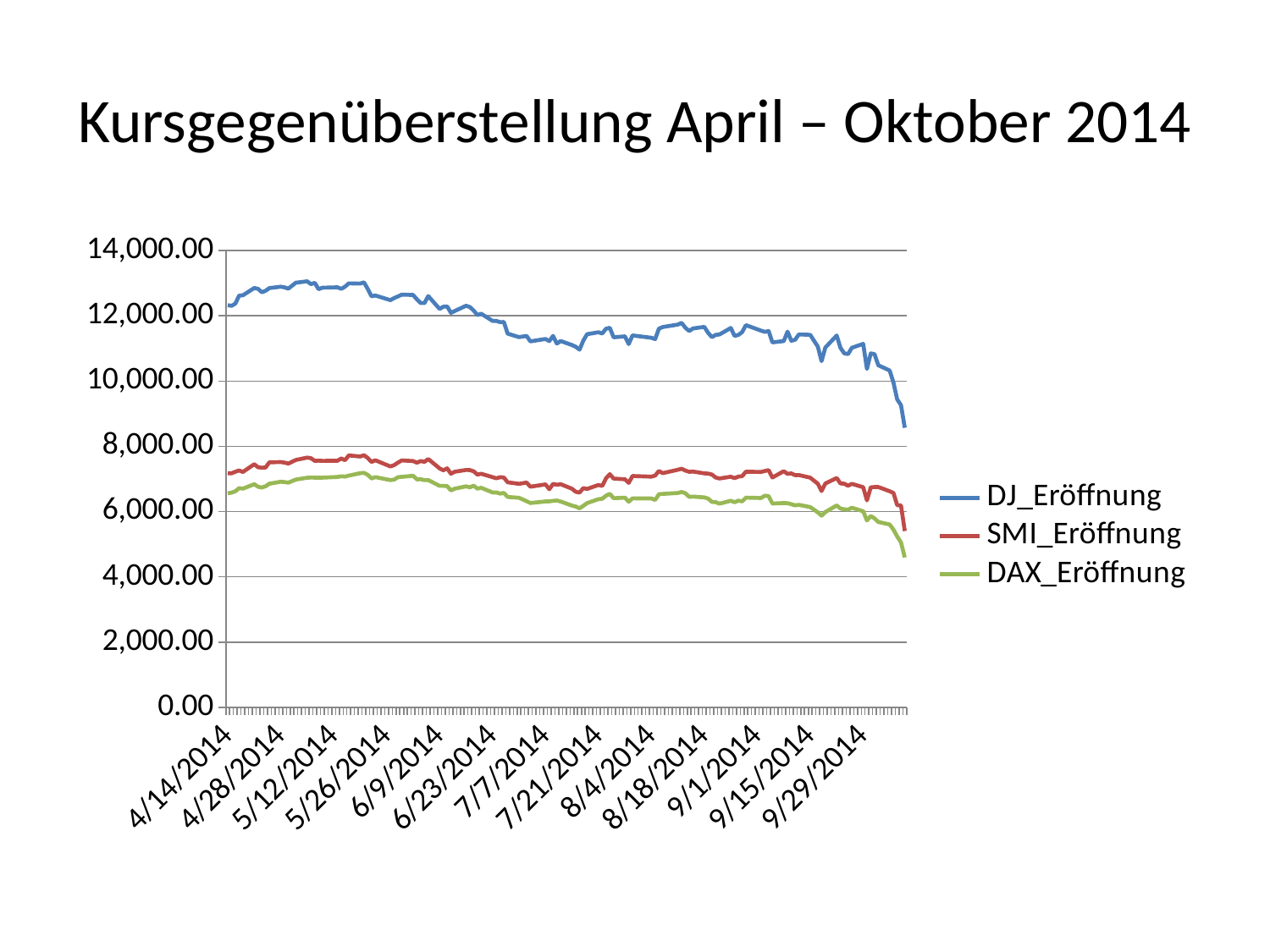

# Kursgegenüberstellung April – Oktober 2014

### Chart

| Category | DJ_Eröffnung | SMI_Eröffnung | DAX_Eröffnung |
|---|---|---|---|
| 41922 | 8568.67 | 5404.89 | 4594.53 |
| 41921 | 9261.69 | 6186.33 | 5054.9 |
| 41920 | 9437.23 | 6198.48 | 5237.11 |
| 41919 | 9955.42 | 6572.12 | 5450.38 |
| 41918 | 10322.52 | 6623.56 | 5606.07 |
| 41915 | 10483.96 | 6754.33 | 5682.33 |
| 41914 | 10825.54 | 6752.11 | 5794.1 |
| 41913 | 10847.4 | 6744.13 | 5865.08 |
| 41912 | 10371.58 | 6343.7 | 5728.3 |
| 41911 | 11139.62 | 6748.58 | 6010.1 |
| 41908 | 11019.04 | 6850.45 | 6118.13 |
| 41907 | 10827.17 | 6793.26 | 6057.61 |
| 41906 | 10850.02 | 6854.74 | 6071.32 |
| 41905 | 11015.69 | 6861.63 | 6091.85 |
| 41904 | 11394.42 | 7029.23 | 6188.58 |
| 41901 | 11027.51 | 6861.77 | 5986.94 |
| 41900 | 10609.01 | 6629.75 | 5875.05 |
| 41899 | 11056.58 | 6855.98 | 5977.68 |
| 41897 | 11416.37 | 7040.94 | 6138.42 |
| 41894 | 11429.32 | 7119.52 | 6206.97 |
| 41893 | 11264.44 | 7117.36 | 6192.61 |
| 41892 | 11233.91 | 7170.25 | 6225.3 |
| 41891 | 11514.73 | 7156.78 | 6258.26 |
| 41890 | 11224.87 | 7237.88 | 6262.34 |
| 41887 | 11185.63 | 7045.3 | 6247.64 |
| 41886 | 11532.48 | 7270.62 | 6477.2 |
| 41885 | 11506.01 | 7243.48 | 6488.12 |
| 41884 | 11545.63 | 7215.57 | 6416.85 |
| 41880 | 11713.23 | 7222.2 | 6427.86 |
| 41879 | 11499.87 | 7087.19 | 6313.91 |
| 41878 | 11412.46 | 7072.78 | 6336.35 |
| 41877 | 11383.56 | 7025.43 | 6287.81 |
| 41876 | 11626.19 | 7070.31 | 6332.94 |
| 41873 | 11426.79 | 7014.44 | 6243.53 |
| 41872 | 11415.23 | 7045.62 | 6290.32 |
| 41871 | 11345.94 | 7135.73 | 6297.83 |
| 41870 | 11478.09 | 7164.43 | 6398.83 |
| 41869 | 11659.65 | 7172.86 | 6436.14 |
| 41866 | 11611.21 | 7226.97 | 6460.22 |
| 41865 | 11532.07 | 7220.1 | 6450.73 |
| 41864 | 11632.81 | 7258.34 | 6562.97 |
| 41863 | 11781.7 | 7313.2 | 6601.7 |
| 41862 | 11729.67 | 7282.73 | 6570.52 |
| 41858 | 11655.42 | 7179.0 | 6542.96 |
| 41857 | 11603.64 | 7246.08 | 6531.55 |
| 41856 | 11286.02 | 7103.24 | 6356.4 |
| 41855 | 11326.32 | 7070.5 | 6403.3 |
| 41850 | 11397.56 | 7091.11 | 6406.03 |
| 41849 | 11133.44 | 6879.94 | 6302.88 |
| 41848 | 11369.47 | 6991.28 | 6428.36 |
| 41845 | 11341.14 | 7011.12 | 6411.71 |
| 41844 | 11630.34 | 7147.41 | 6546.17 |
| 41843 | 11603.39 | 7018.86 | 6486.05 |
| 41842 | 11457.9 | 6787.28 | 6395.06 |
| 41841 | 11495.02 | 6816.59 | 6381.44 |
| 41838 | 11436.56 | 6694.85 | 6261.48 |
| 41837 | 11238.39 | 6719.75 | 6177.07 |
| 41836 | 10961.89 | 6584.5 | 6100.62 |
| 41835 | 11050.8 | 6606.53 | 6154.89 |
| 41834 | 11103.64 | 6701.5 | 6184.65 |
| 41831 | 11226.17 | 6840.57 | 6310.17 |
| 41830 | 11148.01 | 6823.51 | 6338.63 |
| 41829 | 11381.93 | 6849.82 | 6330.69 |
| 41828 | 11225.03 | 6684.97 | 6314.17 |
| 41827 | 11289.19 | 6834.06 | 6312.32 |
| 41823 | 11216.0 | 6763.45 | 6262.98 |
| 41822 | 11382.34 | 6890.95 | 6319.6 |
| 41820 | 11345.7 | 6850.74 | 6423.37 |
| 41817 | 11452.85 | 6897.48 | 6449.04 |
| 41816 | 11808.57 | 7043.99 | 6571.55 |
| 41815 | 11805.31 | 7054.2 | 6551.66 |
| 41814 | 11842.36 | 7020.32 | 6588.06 |
| 41813 | 11843.83 | 7055.43 | 6586.83 |
| 41810 | 12062.19 | 7159.46 | 6730.52 |
| 41809 | 12022.54 | 7133.45 | 6704.22 |
| 41808 | 12158.68 | 7235.64 | 6795.18 |
| 41807 | 12269.65 | 7273.94 | 6743.5 |
| 41806 | 12306.86 | 7276.08 | 6773.43 |
| 41803 | 12144.59 | 7220.97 | 6701.5 |
| 41802 | 12089.63 | 7159.35 | 6647.6 |
| 41801 | 12286.34 | 7325.99 | 6781.88 |
| 41800 | 12277.71 | 7265.97 | 6789.28 |
| 41799 | 12210.13 | 7323.18 | 6790.18 |
| 41796 | 12602.74 | 7610.9 | 6966.09 |
| 41795 | 12388.81 | 7524.5 | 6964.71 |
| 41794 | 12391.86 | 7548.73 | 6993.69 |
| 41793 | 12503.2 | 7498.66 | 6986.92 |
| 41792 | 12637.67 | 7549.52 | 7098.7 |
| 41789 | 12647.36 | 7568.51 | 7065.79 |
| 41788 | 12593.87 | 7502.26 | 7055.72 |
| 41787 | 12542.9 | 7425.3 | 6980.69 |
| 41786 | 12479.63 | 7383.76 | 6966.05 |
| 41782 | 12620.9 | 7573.05 | 7057.52 |
| 41781 | 12597.69 | 7520.95 | 7016.21 |
| 41780 | 12824.94 | 7644.77 | 7129.07 |
| 41779 | 13026.04 | 7727.52 | 7188.07 |
| 41778 | 12985.41 | 7687.88 | 7177.02 |
| 41775 | 12992.74 | 7721.5 | 7103.84 |
| 41774 | 12891.29 | 7574.78 | 7072.12 |
| 41773 | 12825.12 | 7628.37 | 7081.72 |
| 41772 | 12872.08 | 7558.3 | 7062.6 |
| 41768 | 12860.68 | 7555.29 | 7040.79 |
| 41767 | 12814.84 | 7560.8 | 7037.63 |
| 41766 | 13010.82 | 7554.44 | 7040.84 |
| 41765 | 12968.89 | 7636.92 | 7043.65 |
| 41764 | 13056.57 | 7653.9 | 7036.99 |
| 41761 | 13012.53 | 7582.97 | 6982.06 |
| 41759 | 12831.45 | 7470.08 | 6888.21 |
| 41758 | 12870.37 | 7502.13 | 6905.42 |
| 41757 | 12890.72 | 7518.38 | 6914.4 |
| 41754 | 12848.38 | 7510.86 | 6855.67 |
| 41753 | 12764.68 | 7353.3 | 6776.93 |
| 41752 | 12721.45 | 7345.29 | 6739.65 |
| 41751 | 12825.02 | 7359.56 | 6762.44 |
| 41750 | 12850.91 | 7452.41 | 6840.68 |
| 41747 | 12626.76 | 7215.5 | 6703.02 |
| 41746 | 12617.4 | 7260.58 | 6717.28 |
| 41745 | 12371.51 | 7221.77 | 6624.61 |
| 41744 | 12303.6 | 7173.52 | 6581.12 |
| 41743 | 12324.77 | 7177.28 | 6561.9 |